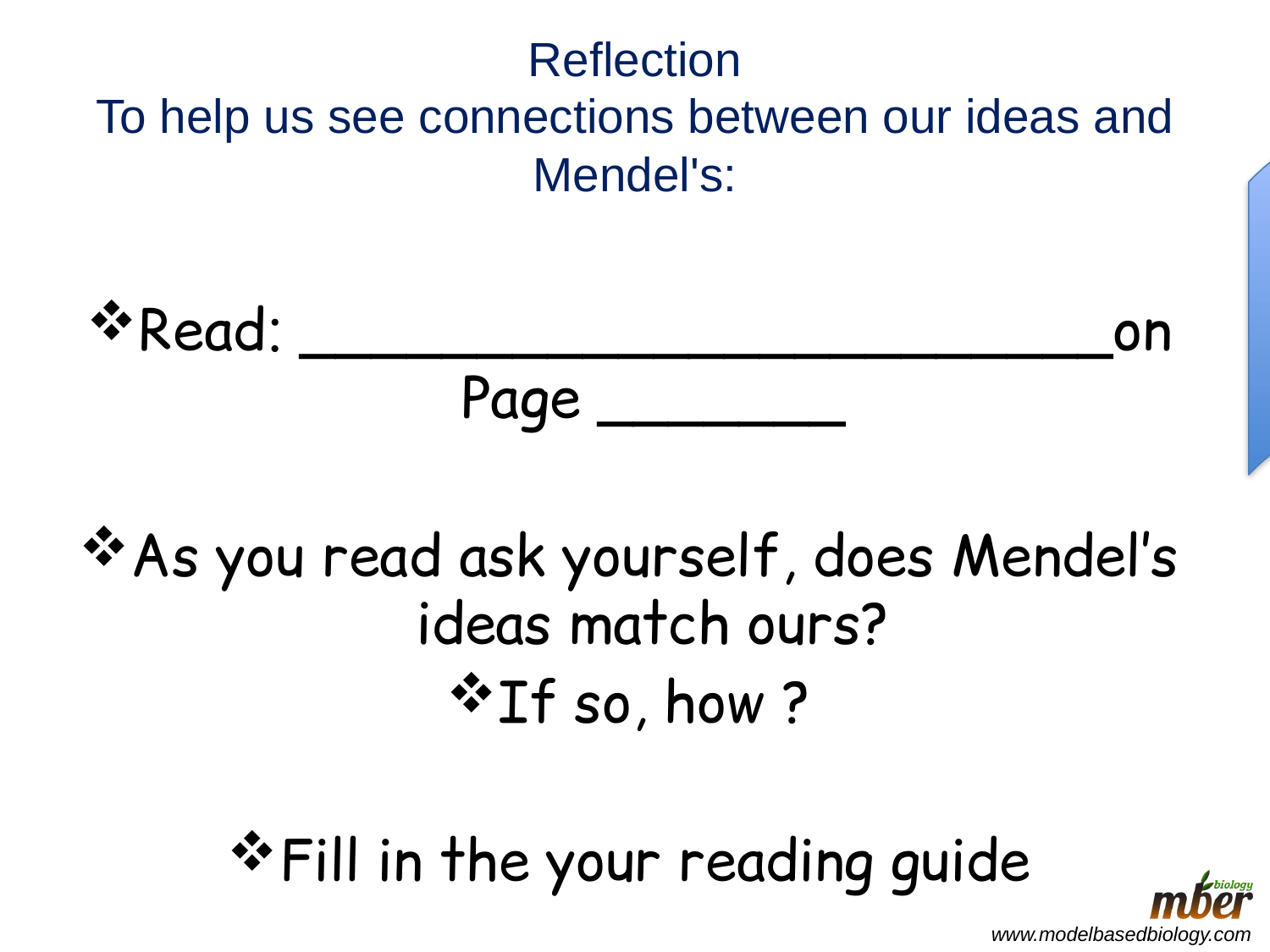

# Reflection To help us see connections between our ideas and Mendel's:
Use this segment to read about Mendels Principals / laws and map them to our model
Chance for students to decipher their text
Find reading guide?

Read: _______________________on Page _______

As you read ask yourself, does Mendel’s ideas match ours?
If so, how ?

Fill in the your reading guide